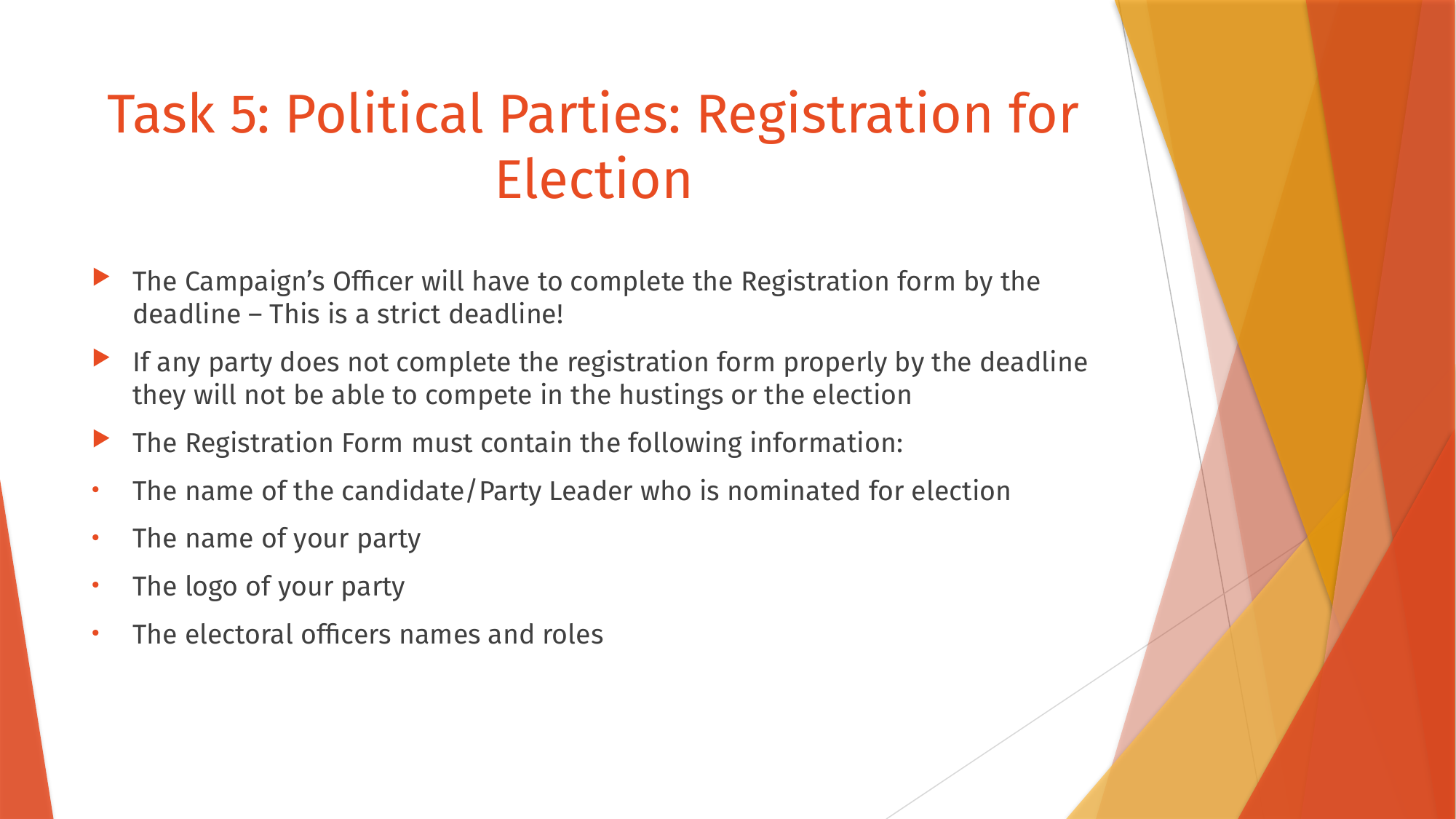

# Task 5: Political Parties: Registration for Election
The Campaign’s Officer will have to complete the Registration form by the deadline – This is a strict deadline!
If any party does not complete the registration form properly by the deadline they will not be able to compete in the hustings or the election
The Registration Form must contain the following information:
The name of the candidate/Party Leader who is nominated for election
The name of your party
The logo of your party
The electoral officers names and roles